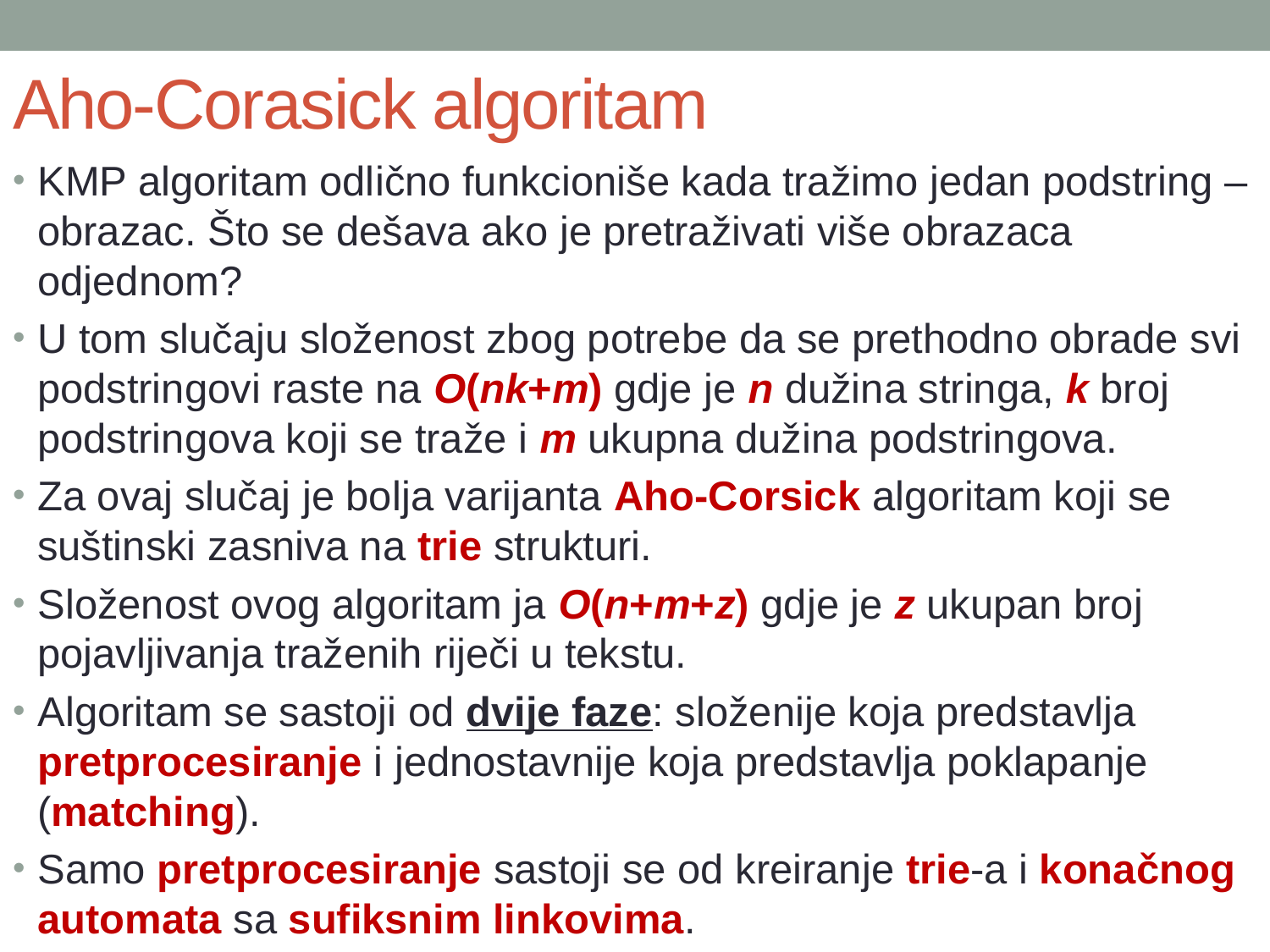

# Aho-Corasick algoritam
KMP algoritam odlično funkcioniše kada tražimo jedan podstring – obrazac. Što se dešava ako je pretraživati više obrazaca odjednom?
U tom slučaju složenost zbog potrebe da se prethodno obrade svi podstringovi raste na O(nk+m) gdje je n dužina stringa, k broj podstringova koji se traže i m ukupna dužina podstringova.
Za ovaj slučaj je bolja varijanta Aho-Corsick algoritam koji se suštinski zasniva na trie strukturi.
Složenost ovog algoritam ja O(n+m+z) gdje je z ukupan broj pojavljivanja traženih riječi u tekstu.
Algoritam se sastoji od dvije faze: složenije koja predstavlja pretprocesiranje i jednostavnije koja predstavlja poklapanje (matching).
Samo pretprocesiranje sastoji se od kreiranje trie-a i konačnog automata sa sufiksnim linkovima.